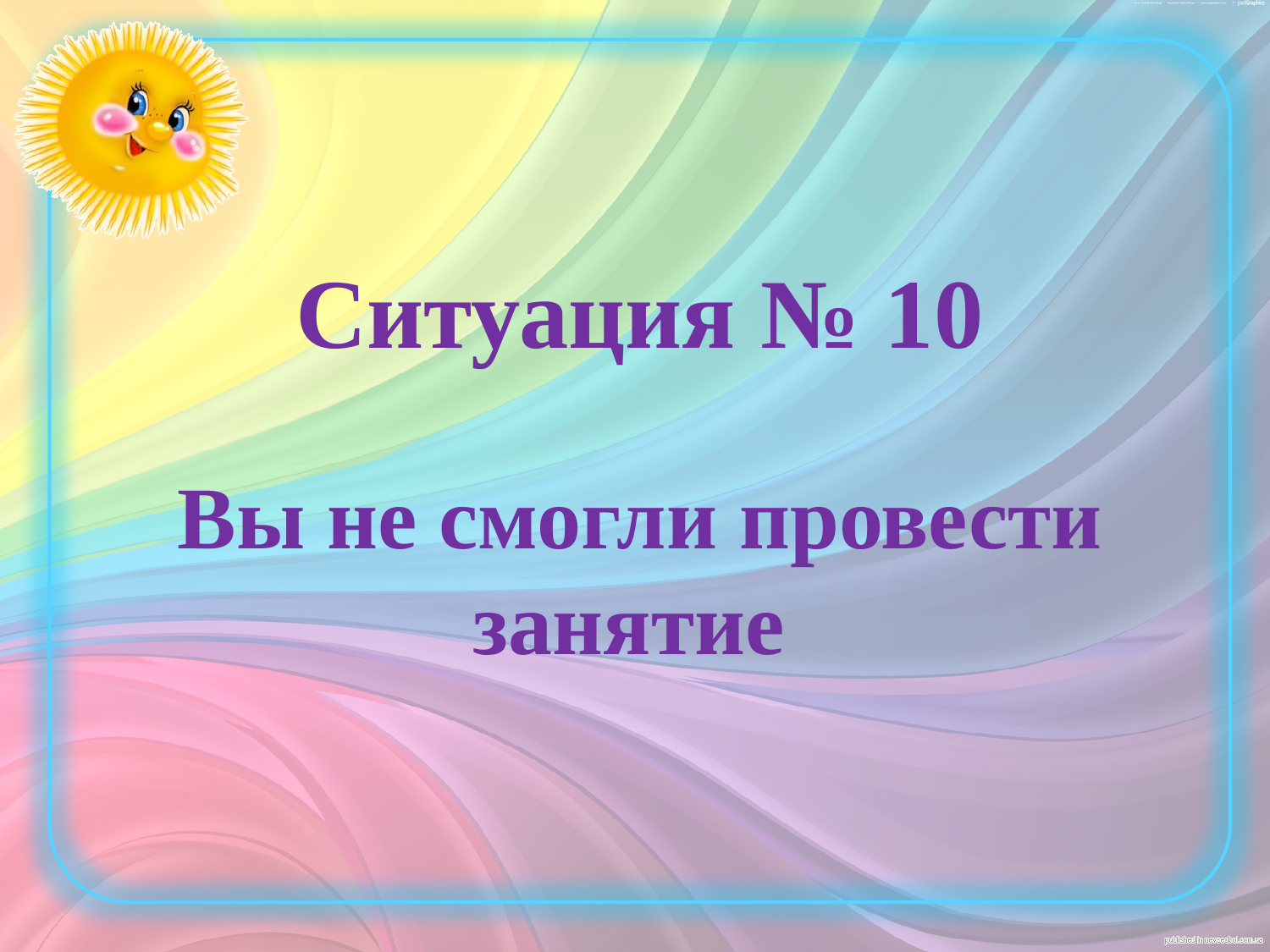

# Ситуация № 10 Вы не смогли провести занятие